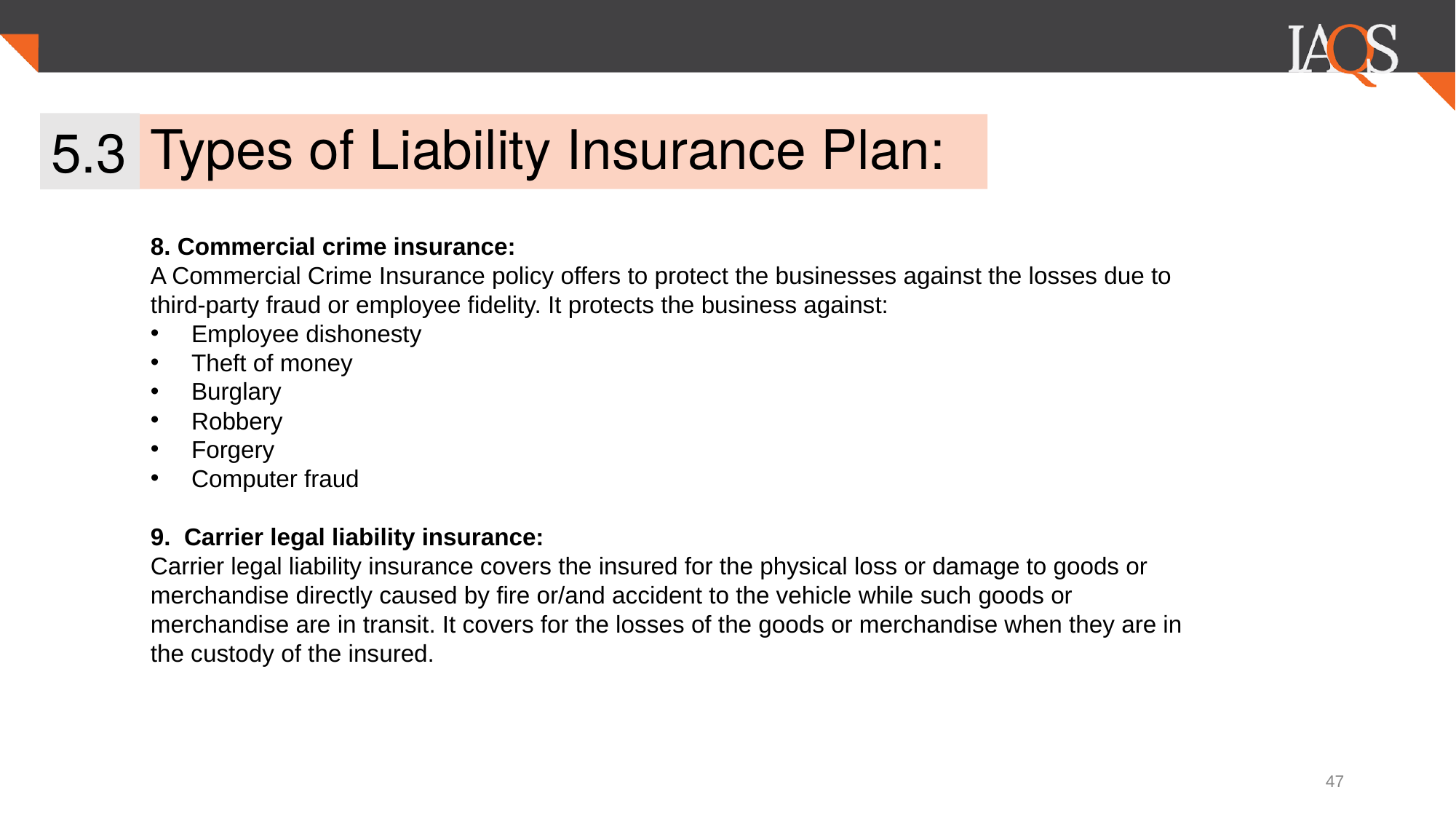

5.3
# Types of Liability Insurance Plan:
8. Commercial crime insurance:
A Commercial Crime Insurance policy offers to protect the businesses against the losses due to third-party fraud or employee fidelity. It protects the business against:
Employee dishonesty
Theft of money
Burglary
Robbery
Forgery
Computer fraud

9.  Carrier legal liability insurance:
Carrier legal liability insurance covers the insured for the physical loss or damage to goods or merchandise directly caused by fire or/and accident to the vehicle while such goods or merchandise are in transit. It covers for the losses of the goods or merchandise when they are in the custody of the insured.

47